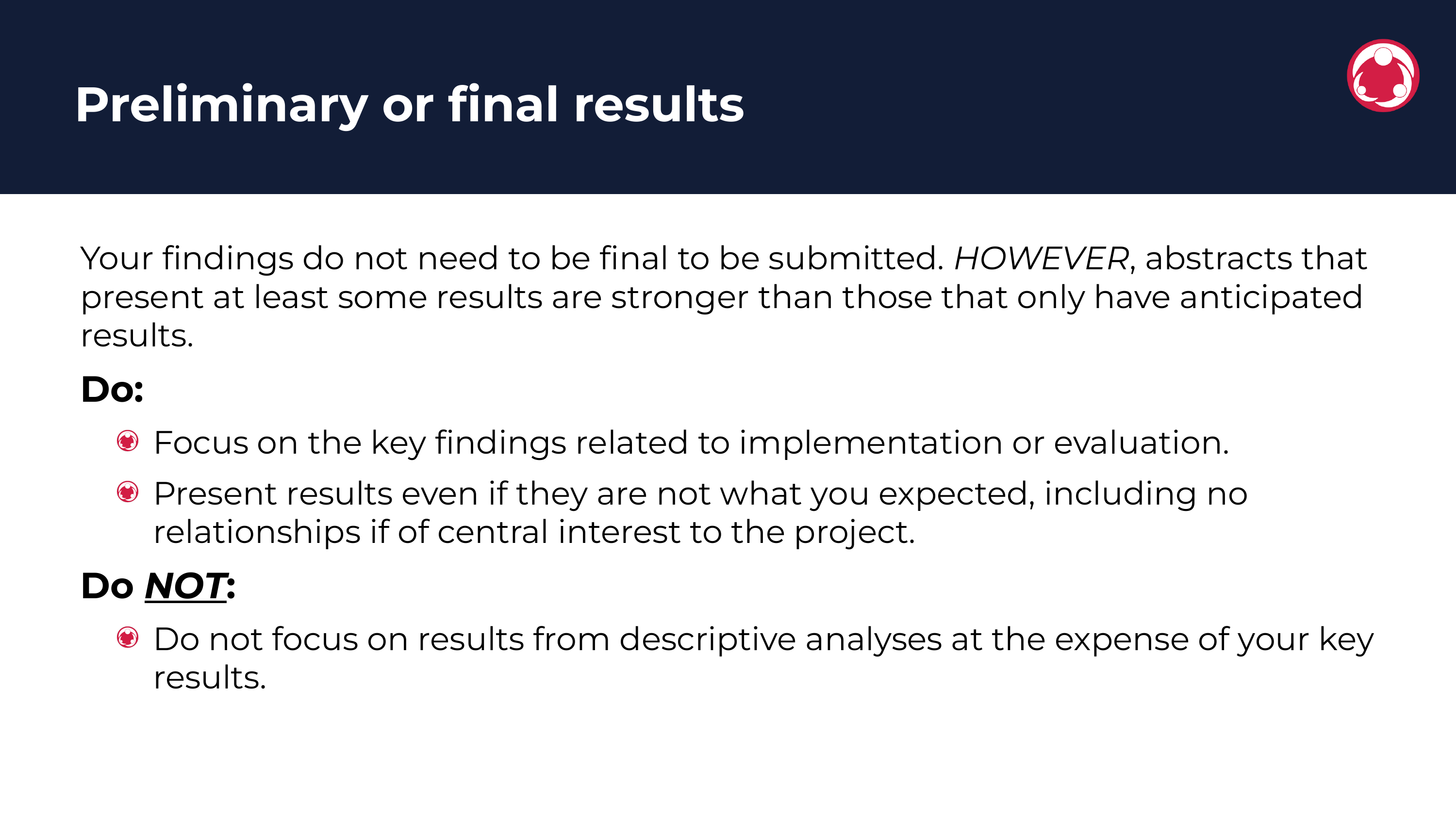

Preliminary or final results
Your findings do not need to be final to be submitted. HOWEVER, abstracts that present at least some results are stronger than those that only have anticipated results.
Do:
Focus on the key findings related to implementation or evaluation.
Present results even if they are not what you expected, including no relationships if of central interest to the project.
Do NOT:
Do not focus on results from descriptive analyses at the expense of your key results.